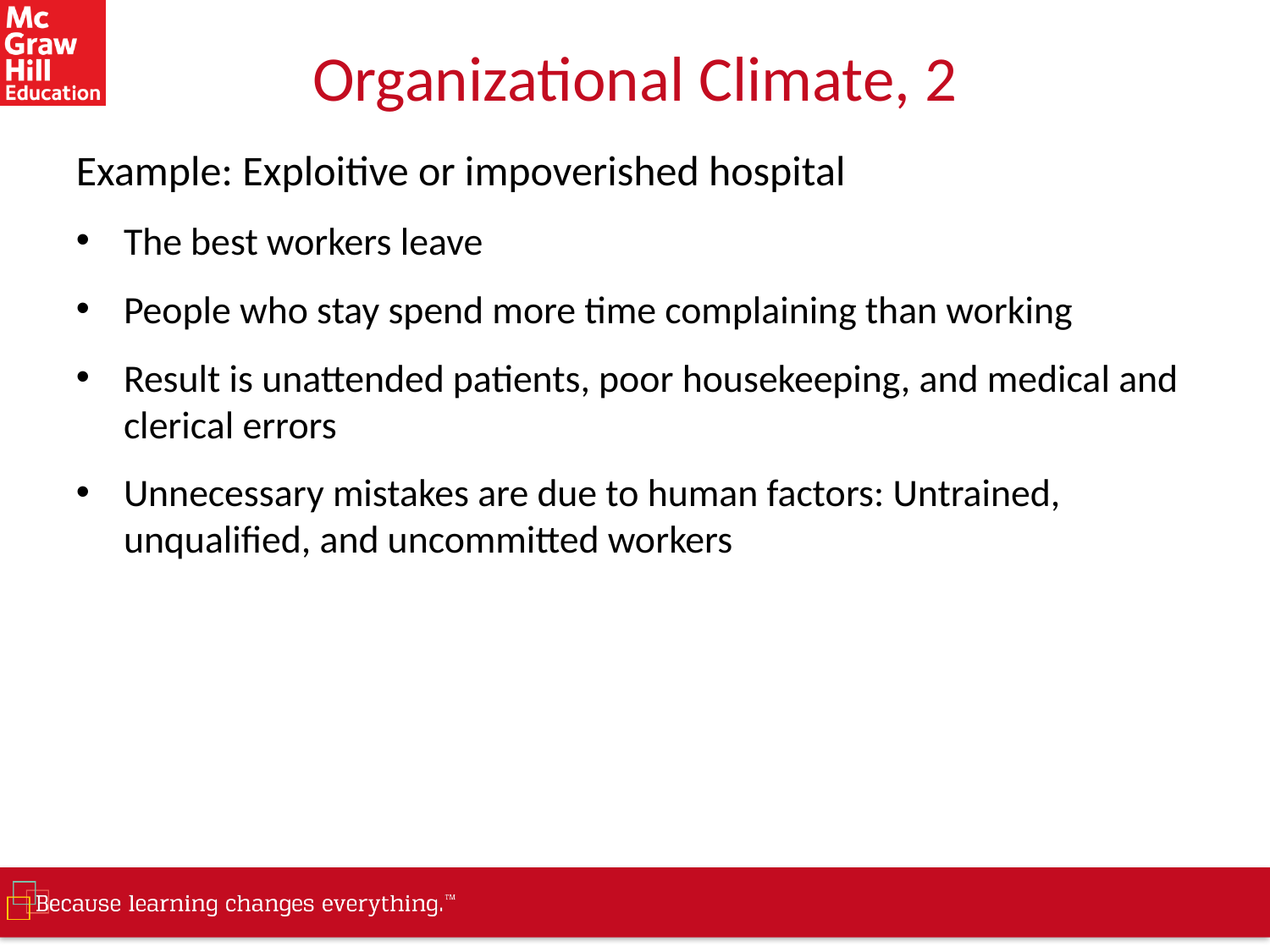

# Organizational Climate, 2
Example: Exploitive or impoverished hospital
The best workers leave
People who stay spend more time complaining than working
Result is unattended patients, poor housekeeping, and medical and clerical errors
Unnecessary mistakes are due to human factors: Untrained, unqualified, and uncommitted workers